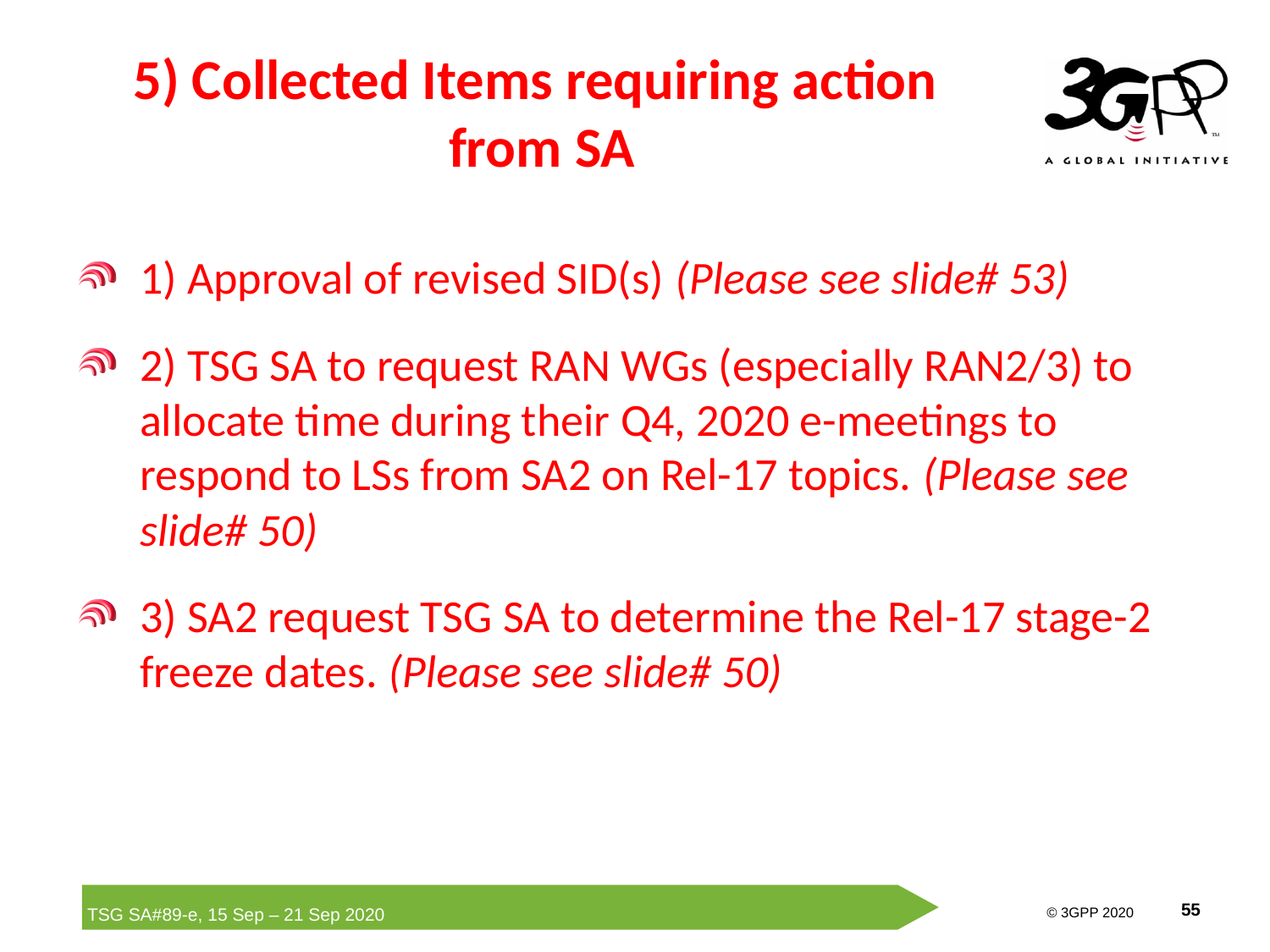

# 5) Collected Items requiring action from SA
1) Approval of revised SID(s) (Please see slide# 53)
2) TSG SA to request RAN WGs (especially RAN2/3) to allocate time during their Q4, 2020 e-meetings to respond to LSs from SA2 on Rel-17 topics. (Please see slide# 50)
3) SA2 request TSG SA to determine the Rel-17 stage-2 freeze dates. (Please see slide# 50)